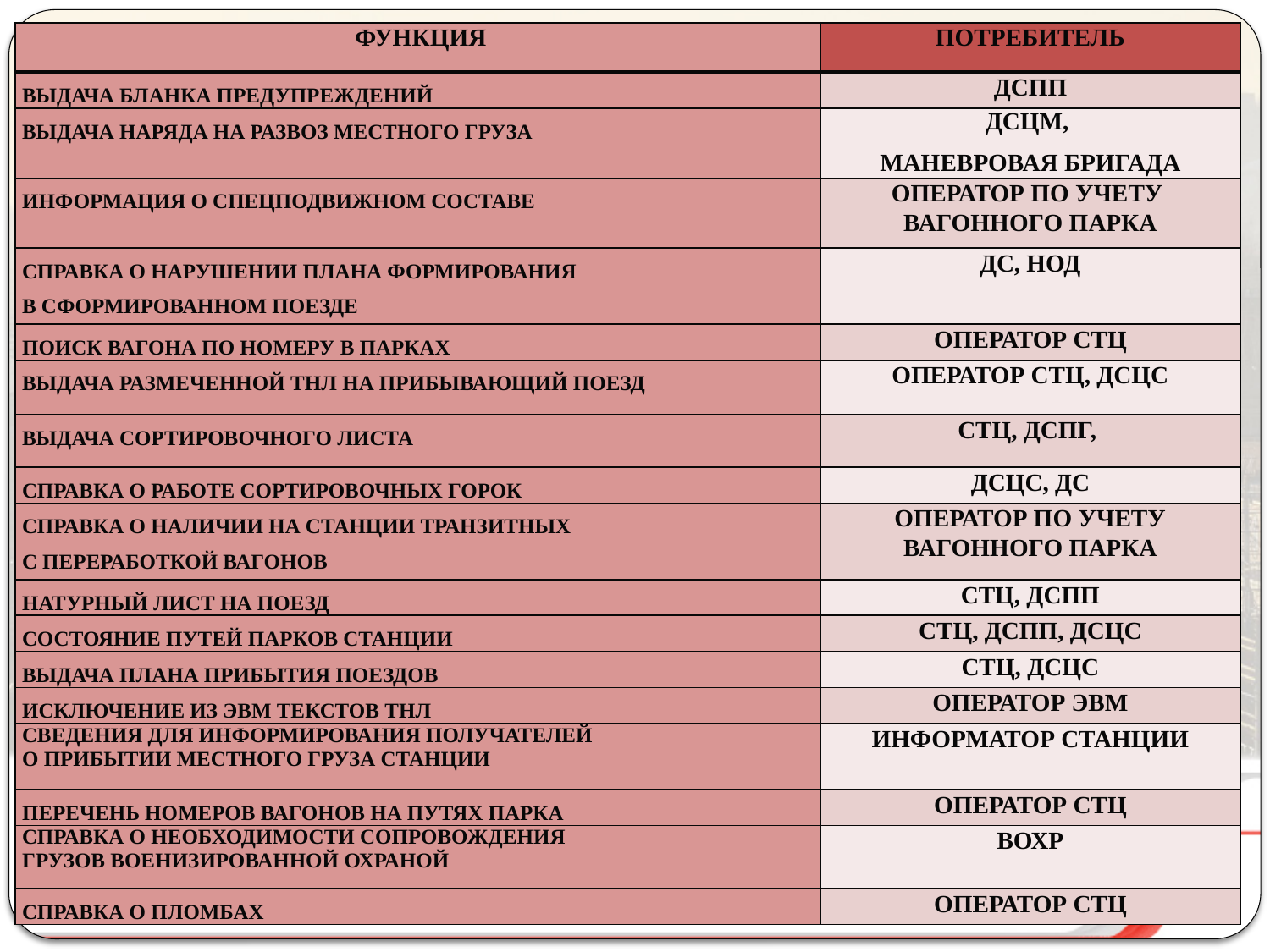

| ФУНКЦИЯ | ПОТРЕБИТЕЛЬ |
| --- | --- |
| ВЫДАЧА БЛАНКА ПРЕДУПРЕЖДЕНИЙ | ДСПП |
| ВЫДАЧА НАРЯДА НА РАЗВОЗ МЕСТНОГО ГРУЗА | ДСЦМ, МАНЕВРОВАЯ БРИГАДА |
| ИНФОРМАЦИЯ О СПЕЦПОДВИЖНОМ СОСТАВЕ | ОПЕРАТОР ПО УЧЕТУ  ВАГОННОГО ПАРКА |
| СПРАВКА О НАРУШЕНИИ ПЛАНА ФОРМИРОВАНИЯ  В СФОРМИРОВАННОМ ПОЕЗДЕ | ДС, НОД |
| ПОИСК ВАГОНА ПО НОМЕРУ В ПАРКАХ | ОПЕРАТОР СТЦ |
| ВЫДАЧА РАЗМЕЧЕННОЙ ТНЛ НА ПРИБЫВАЮЩИЙ ПОЕЗД | ОПЕРАТОР СТЦ, ДСЦС |
| ВЫДАЧА СОРТИРОВОЧНОГО ЛИСТА | СТЦ, ДСПГ, |
| СПРАВКА О РАБОТЕ СОРТИРОВОЧНЫХ ГОРОК | ДСЦС, ДС |
| СПРАВКА О НАЛИЧИИ НА СТАНЦИИ ТРАНЗИТНЫХ  С ПЕРЕРАБОТКОЙ ВАГОНОВ | ОПЕРАТОР ПО УЧЕТУ ВАГОННОГО ПАРКА |
| НАТУРНЫЙ ЛИСТ НА ПОЕЗД | СТЦ, ДСПП |
| СОСТОЯНИЕ ПУТЕЙ ПАРКОВ СТАНЦИИ | СТЦ, ДСПП, ДСЦС |
| ВЫДАЧА ПЛАНА ПРИБЫТИЯ ПОЕЗДОВ | СТЦ, ДСЦС |
| ИСКЛЮЧЕНИЕ ИЗ ЭВМ ТЕКСТОВ ТНЛ | ОПЕРАТОР ЭВМ |
| СВЕДЕНИЯ ДЛЯ ИНФОРМИРОВАНИЯ ПОЛУЧАТЕЛЕЙ  О ПРИБЫТИИ МЕСТНОГО ГРУЗА СТАНЦИИ | ИНФОРМАТОР СТАНЦИИ |
| ПЕРЕЧЕНЬ НОМЕРОВ ВАГОНОВ НА ПУТЯХ ПАРКА | ОПЕРАТОР СТЦ |
| СПРАВКА О НЕОБХОДИМОСТИ СОПРОВОЖДЕНИЯ  ГРУЗОВ ВОЕНИЗИРОВАННОЙ ОХРАНОЙ | ВОХР |
| СПРАВКА О ПЛОМБАХ | ОПЕРАТОР СТЦ |